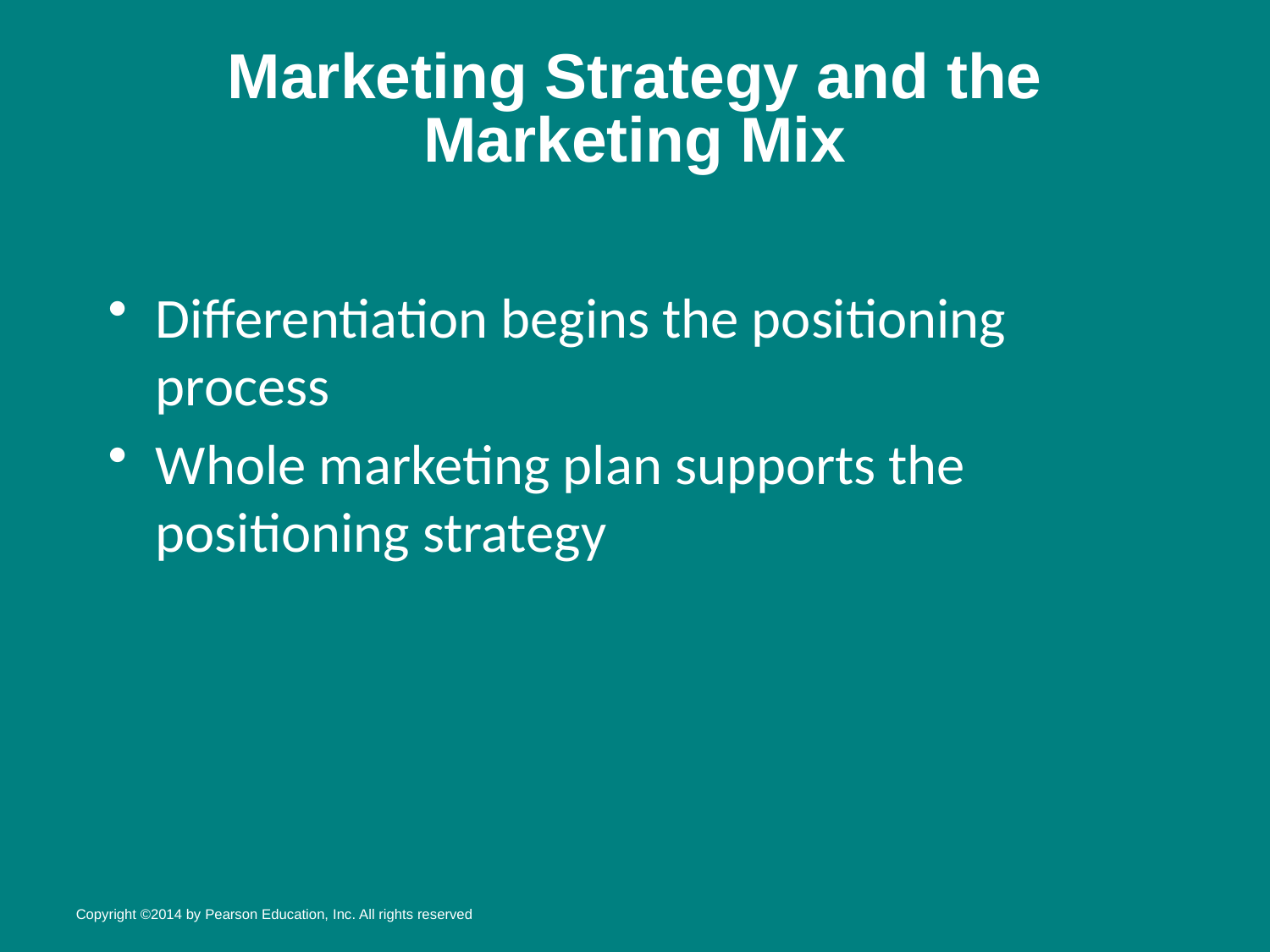

# Marketing Strategy and the Marketing Mix

Differentiation begins the positioning process
Whole marketing plan supports the positioning strategy

Copyright ©2014 by Pearson Education, Inc. All rights reserved